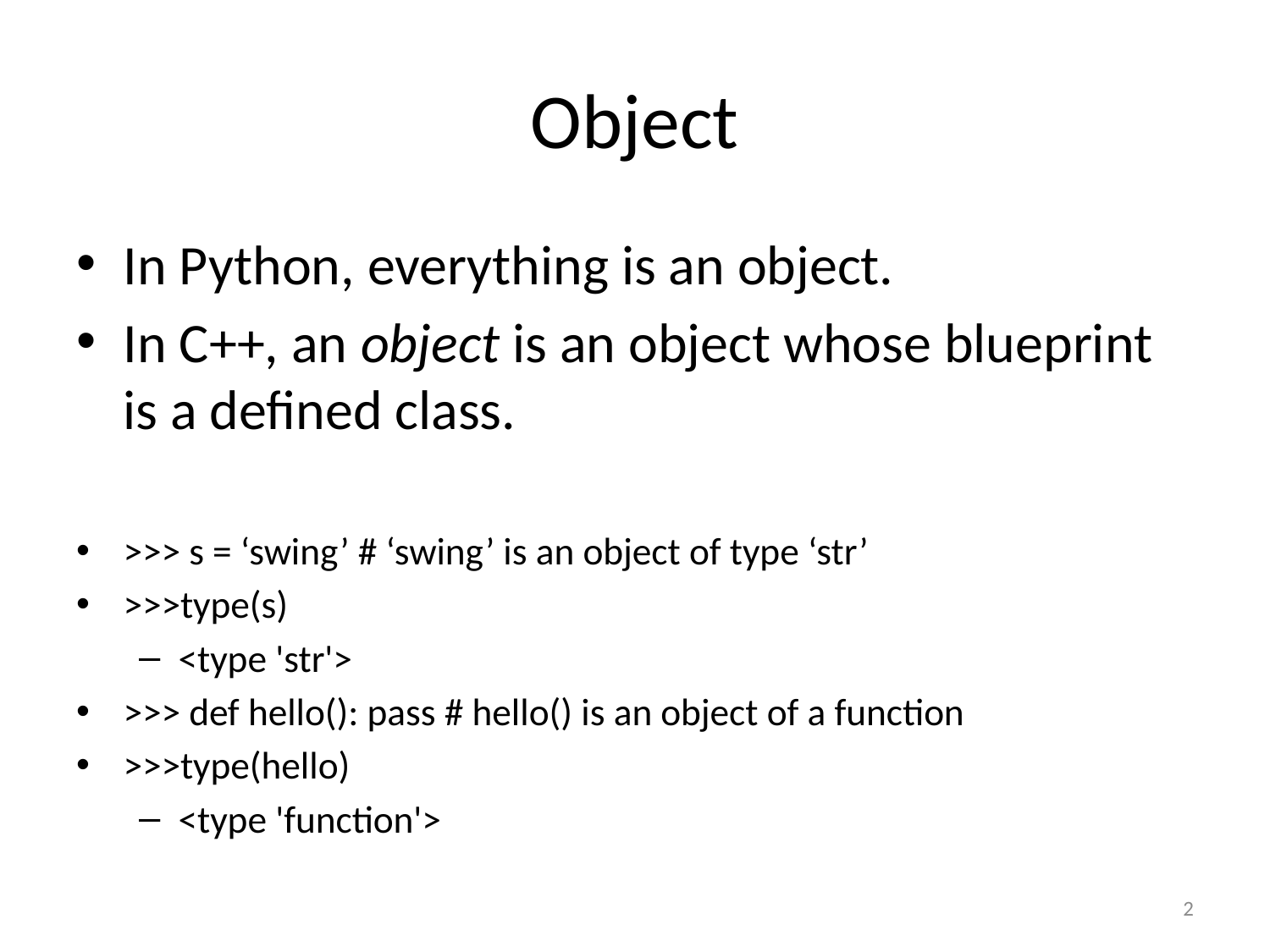

# Object
In Python, everything is an object.
In C++, an object is an object whose blueprint is a defined class.

>>> s = ‘swing’ # ‘swing’ is an object of type ‘str’
>>>type(s)
<type 'str'>
>>> def hello(): pass # hello() is an object of a function
>>>type(hello)
<type 'function'>
2